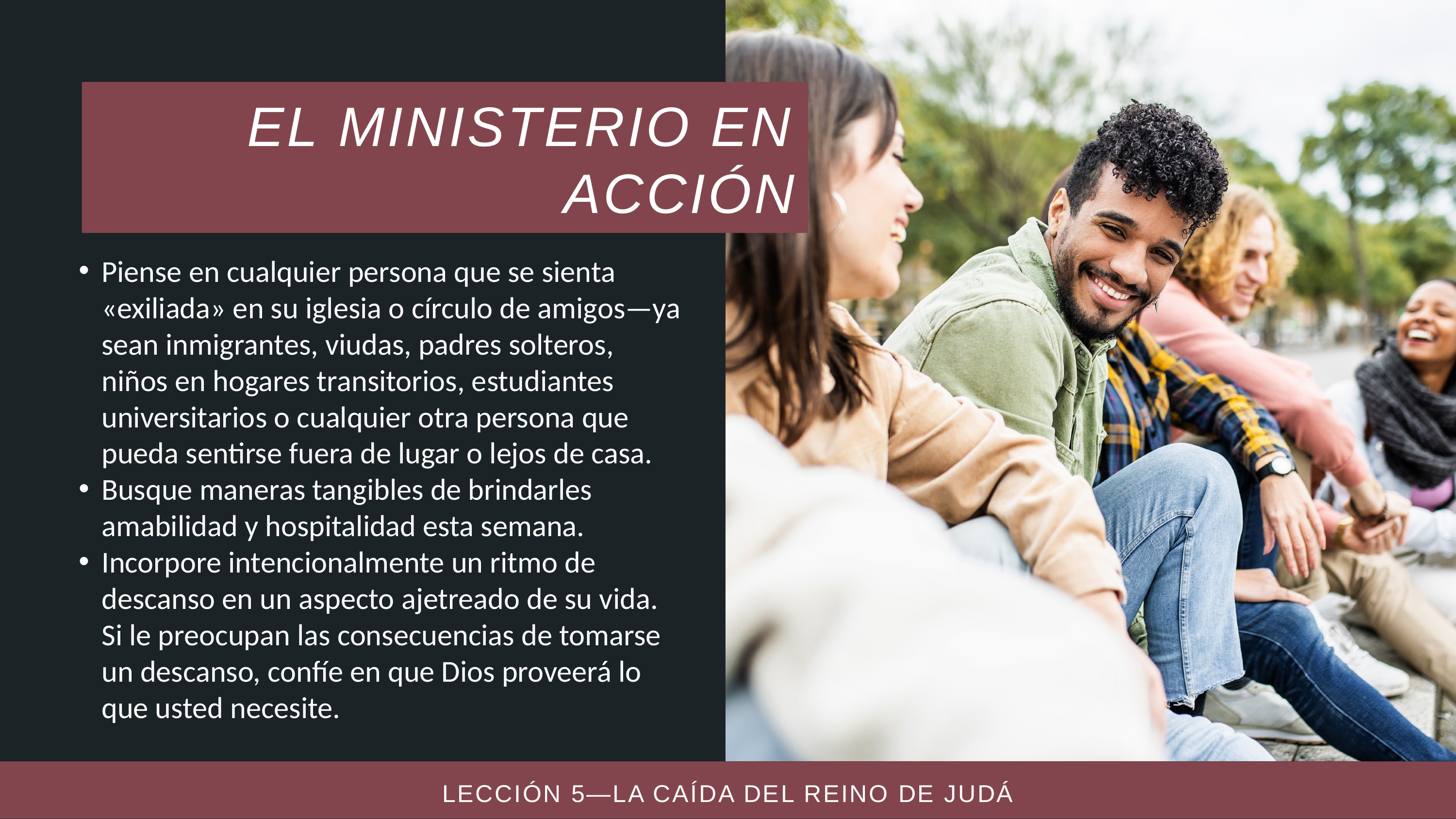

Piense en cualquier persona que se sienta «exiliada» en su iglesia o círculo de amigos—ya sean inmigrantes, viudas, padres solteros, niños en hogares transitorios, estudiantes universitarios o cualquier otra persona que pueda sentirse fuera de lugar o lejos de casa.
Busque maneras tangibles de brindarles amabilidad y hospitalidad esta semana.
Incorpore intencionalmente un ritmo de descanso en un aspecto ajetreado de su vida. Si le preocupan las consecuencias de tomarse un descanso, confíe en que Dios proveerá lo que usted necesite.